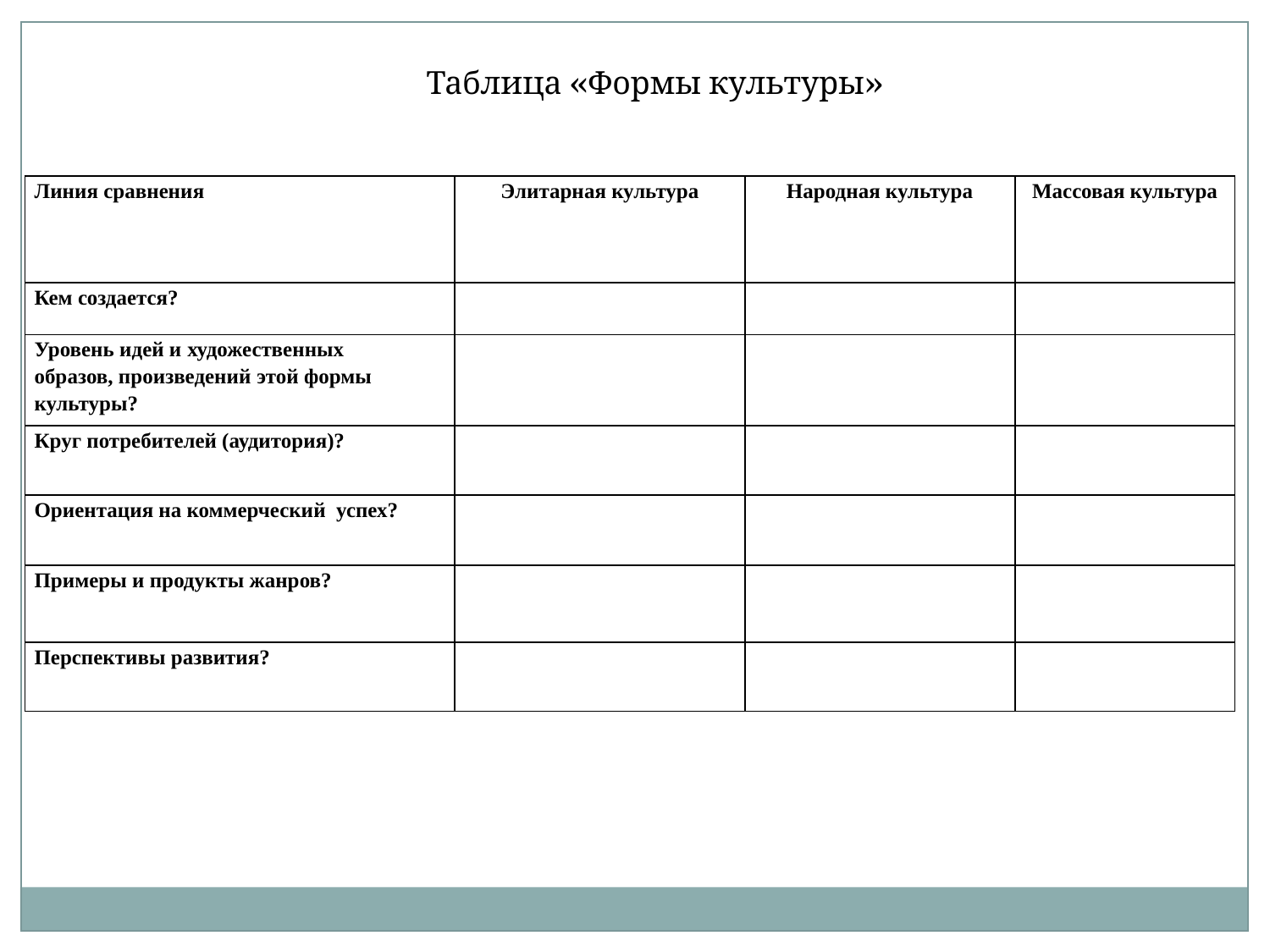

Таблица «Формы культуры»
| Линия сравнения | Элитарная культура | Народная культура | Массовая культура |
| --- | --- | --- | --- |
| Кем создается? |  |  |  |
| Уровень идей и художественных образов, произведений этой формы культуры? |  |  |  |
| Круг потребителей (аудитория)? |  |  |  |
| Ориентация на коммерческий успех? |  |  |  |
| Примеры и продукты жанров? |  |  |  |
| Перспективы развития? |  |  |  |